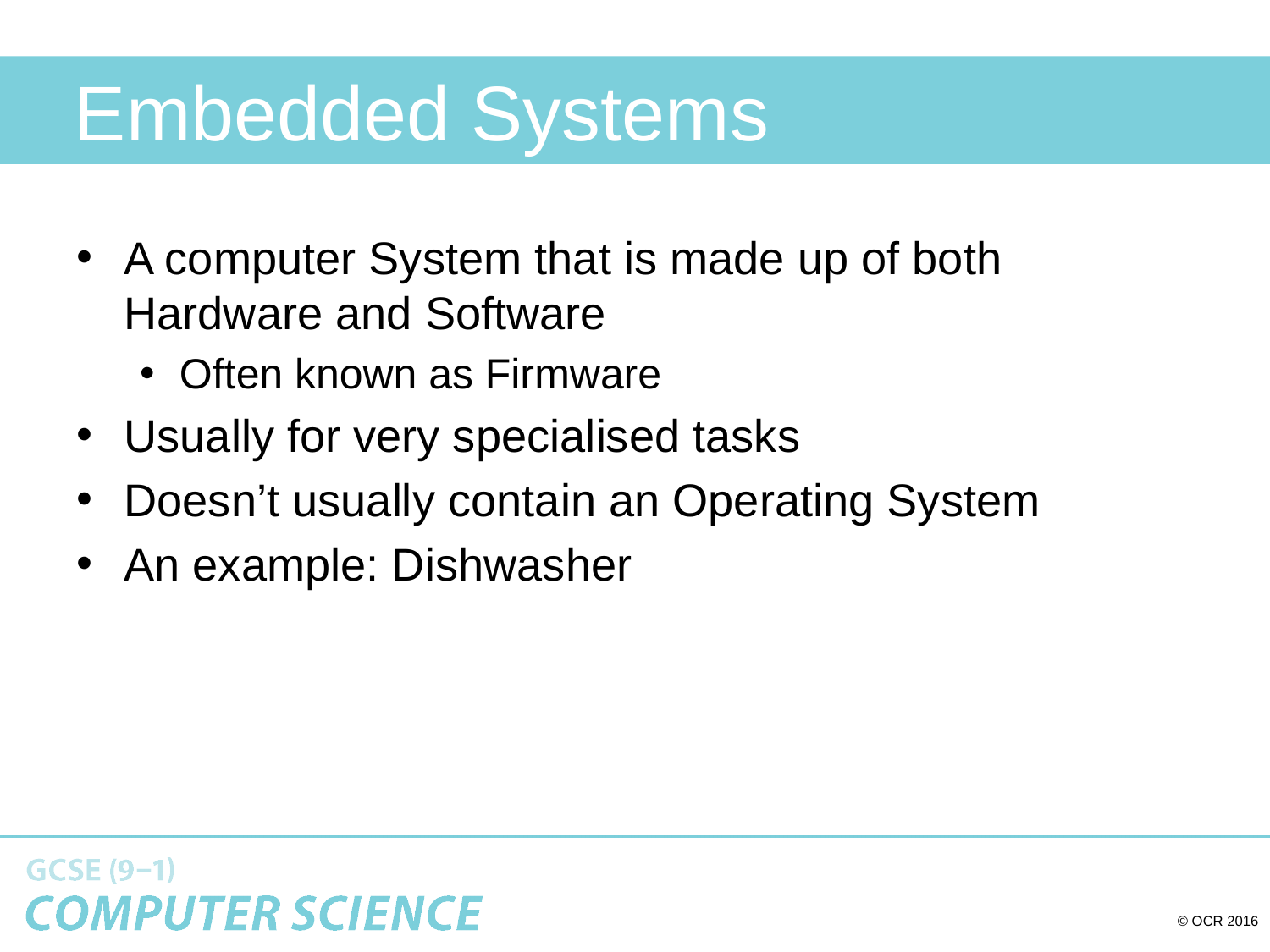

# Embedded Systems
A computer System that is made up of both Hardware and Software
Often known as Firmware
Usually for very specialised tasks
Doesn’t usually contain an Operating System
An example: Dishwasher